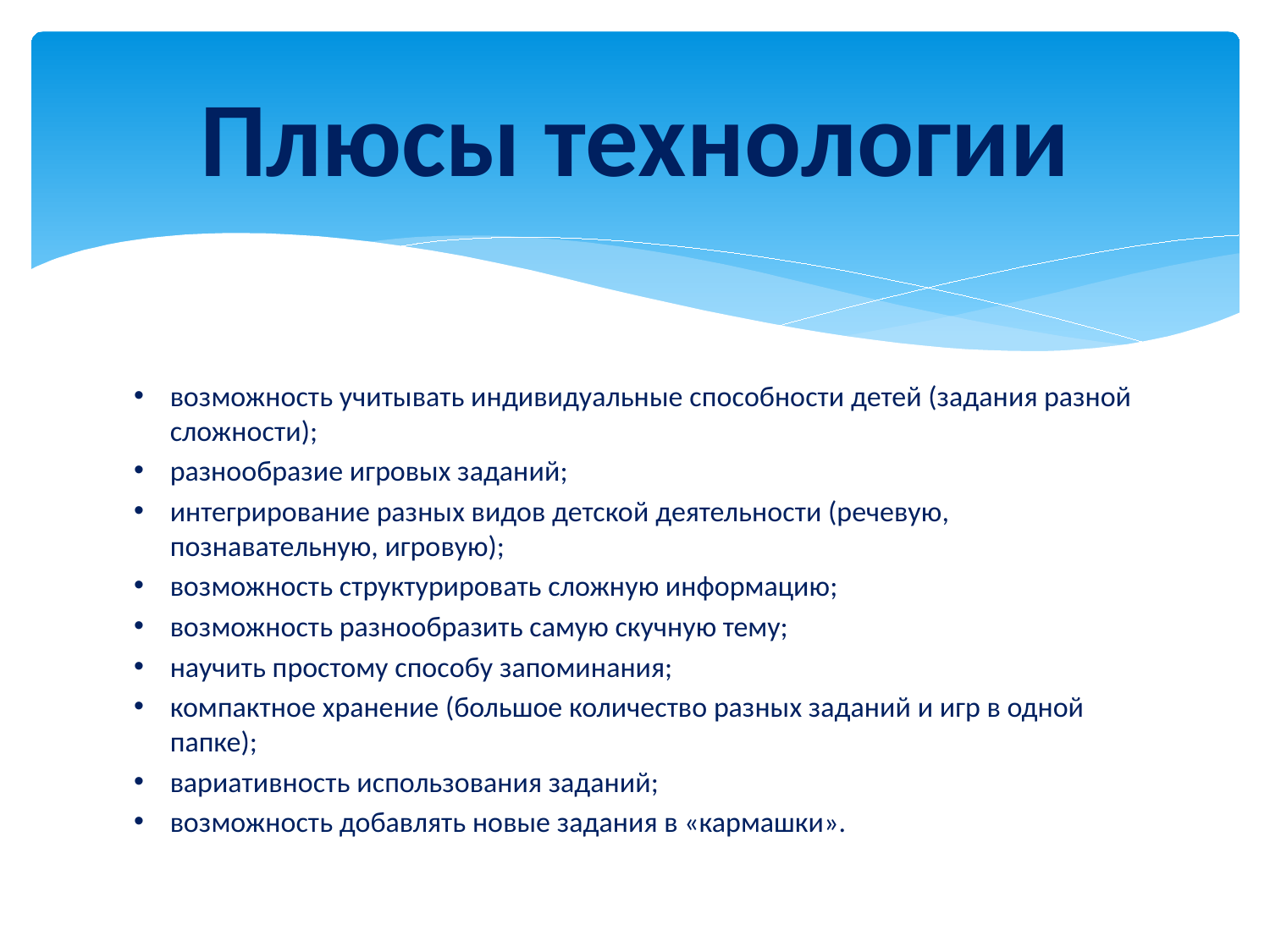

# Плюсы технологии
возможность учитывать индивидуальные способности детей (задания разной сложности);
разнообразие игровых заданий;
интегрирование разных видов детской деятельности (речевую, познавательную, игровую);
возможность структурировать сложную информацию;
возможность разнообразить самую скучную тему;
научить простому способу запоминания;
компактное хранение (большое количество разных заданий и игр в одной папке);
вариативность использования заданий;
возможность добавлять новые задания в «кармашки».